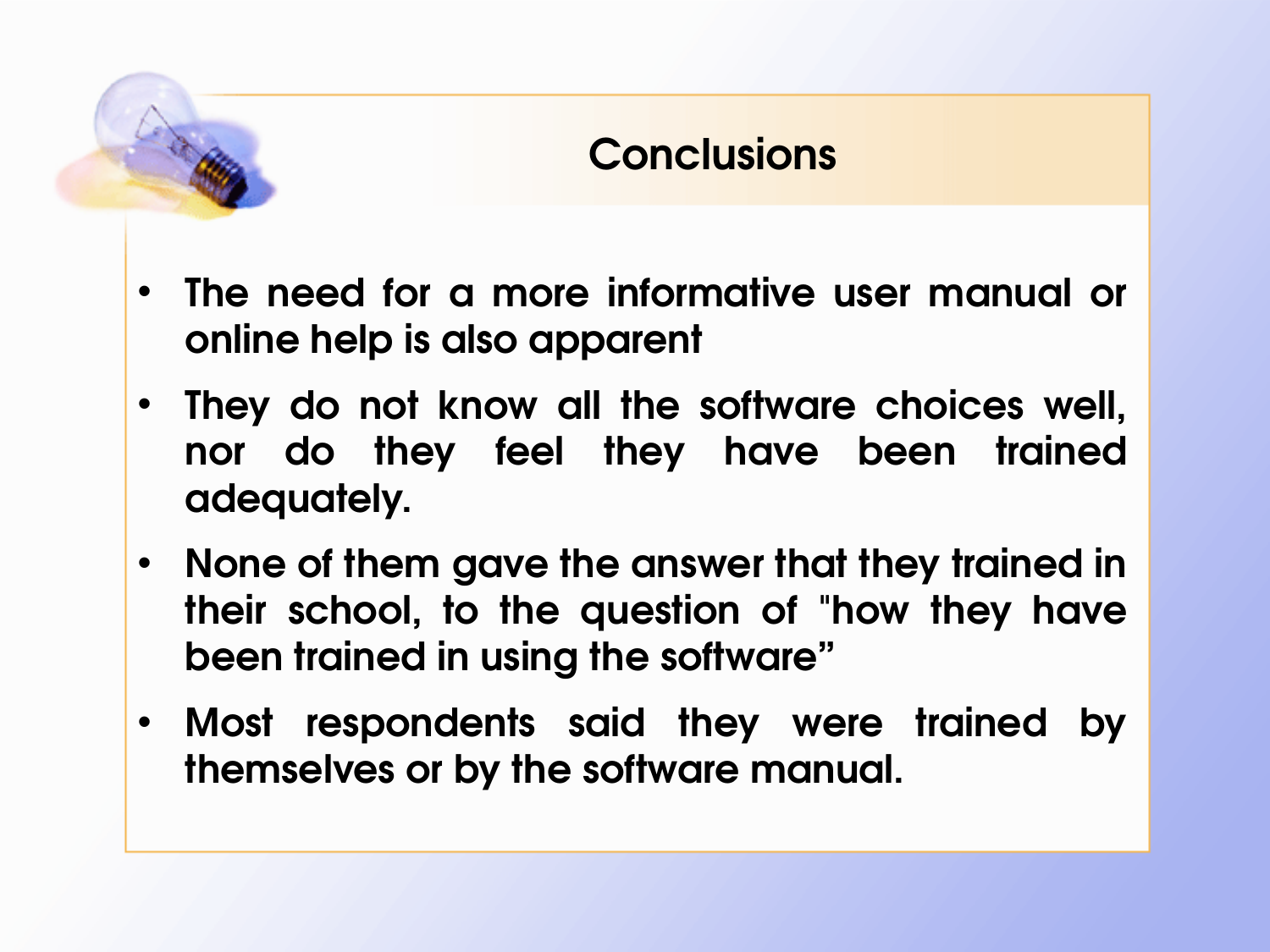

# Conclusions
The need for a more informative user manual or online help is also apparent
They do not know all the software choices well, nor do they feel they have been trained adequately.
None of them gave the answer that they trained in their school, to the question of "how they have been trained in using the software”
Most respondents said they were trained by themselves or by the software manual.